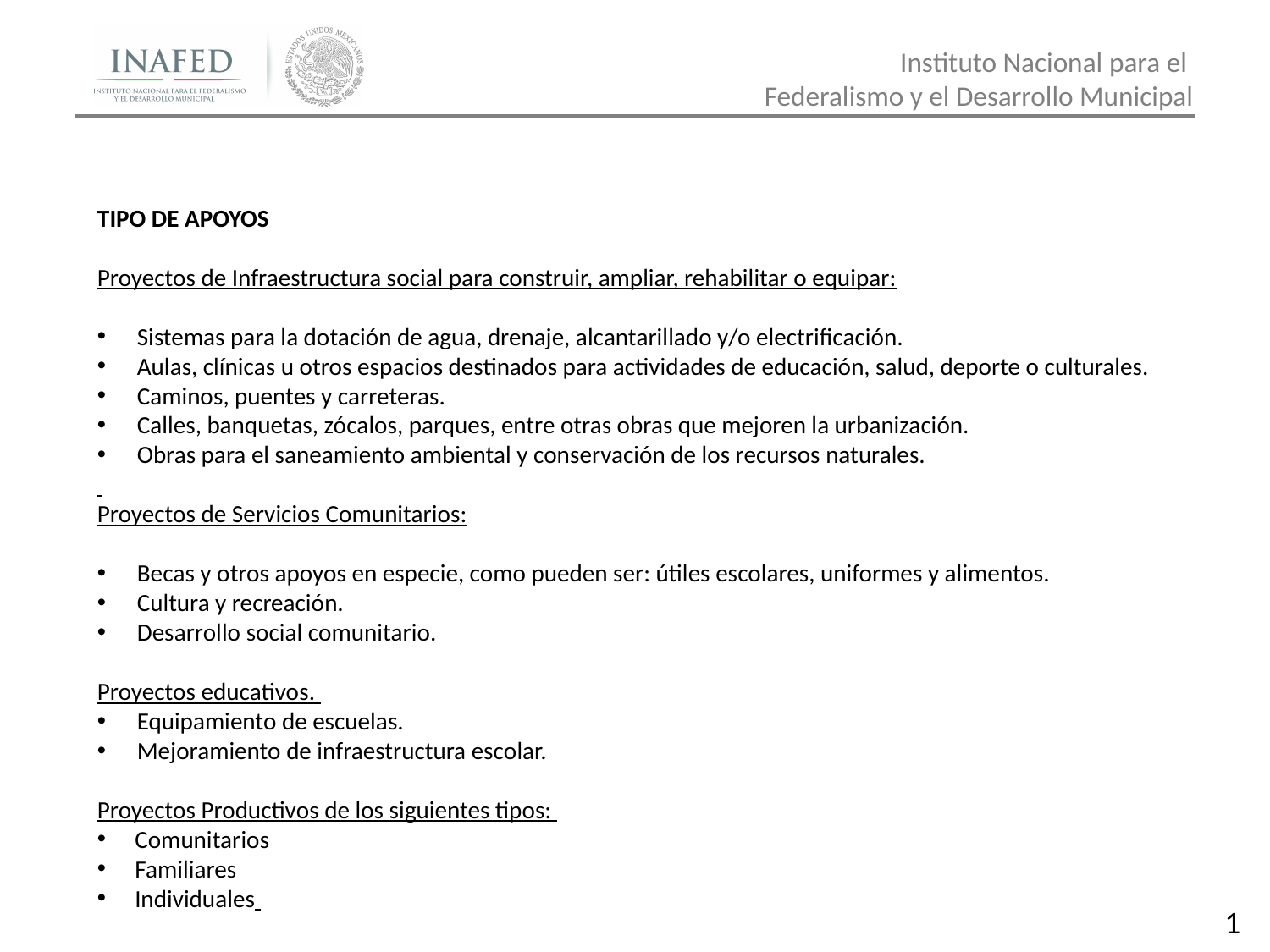

TIPO DE APOYOS

Proyectos de Infraestructura social para construir, ampliar, rehabilitar o equipar:

Sistemas para la dotación de agua, drenaje, alcantarillado y/o electrificación.
Aulas, clínicas u otros espacios destinados para actividades de educación, salud, deporte o culturales.
Caminos, puentes y carreteras.
Calles, banquetas, zócalos, parques, entre otras obras que mejoren la urbanización.
Obras para el saneamiento ambiental y conservación de los recursos naturales.

Proyectos de Servicios Comunitarios:

Becas y otros apoyos en especie, como pueden ser: útiles escolares, uniformes y alimentos.
Cultura y recreación.
Desarrollo social comunitario.

Proyectos educativos.
Equipamiento de escuelas.
Mejoramiento de infraestructura escolar.

Proyectos Productivos de los siguientes tipos:
Comunitarios
Familiares
Individuales

1